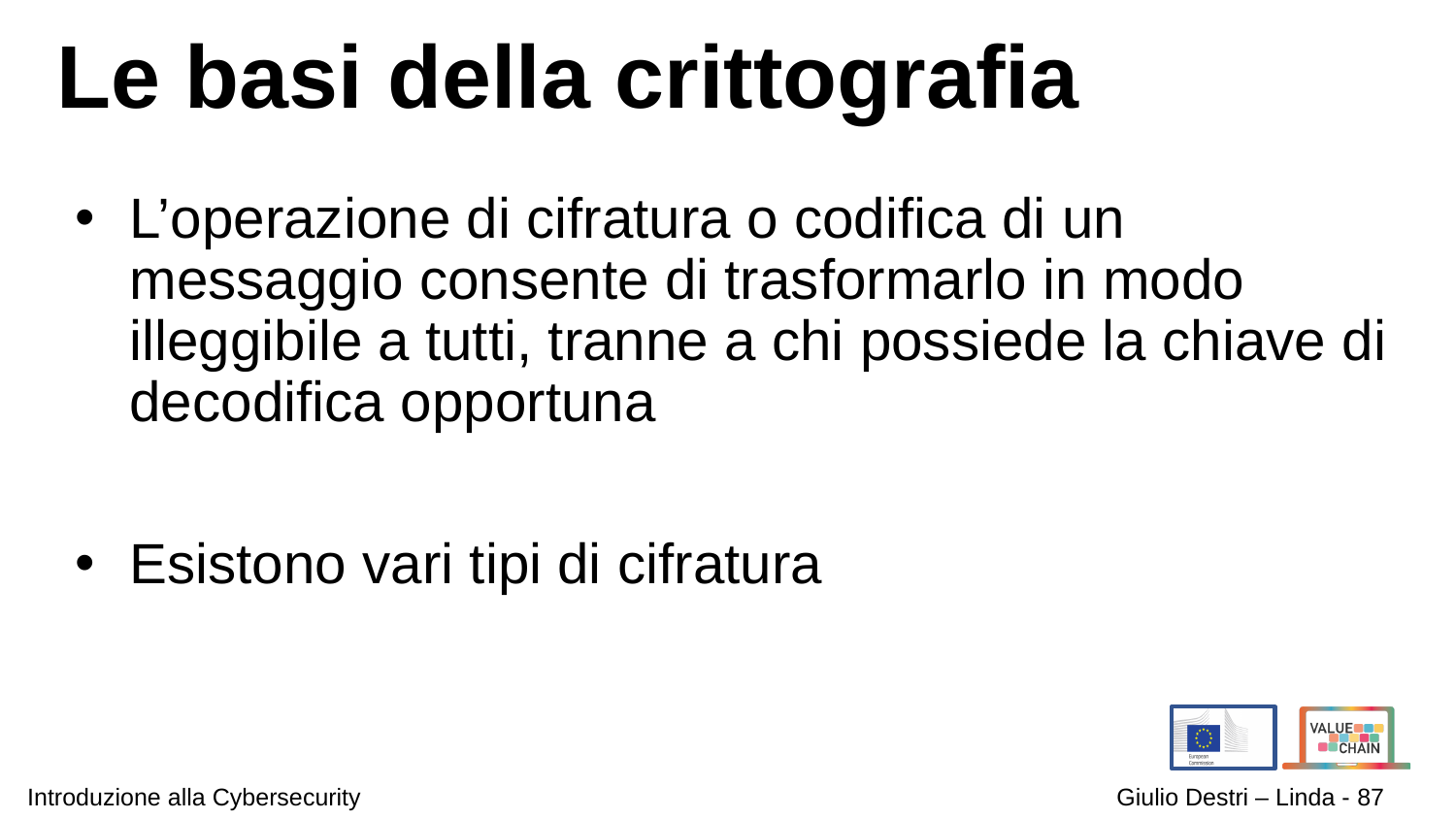

# Le basi della crittografia
L’operazione di cifratura o codifica di un messaggio consente di trasformarlo in modo illeggibile a tutti, tranne a chi possiede la chiave di decodifica opportuna

Esistono vari tipi di cifratura